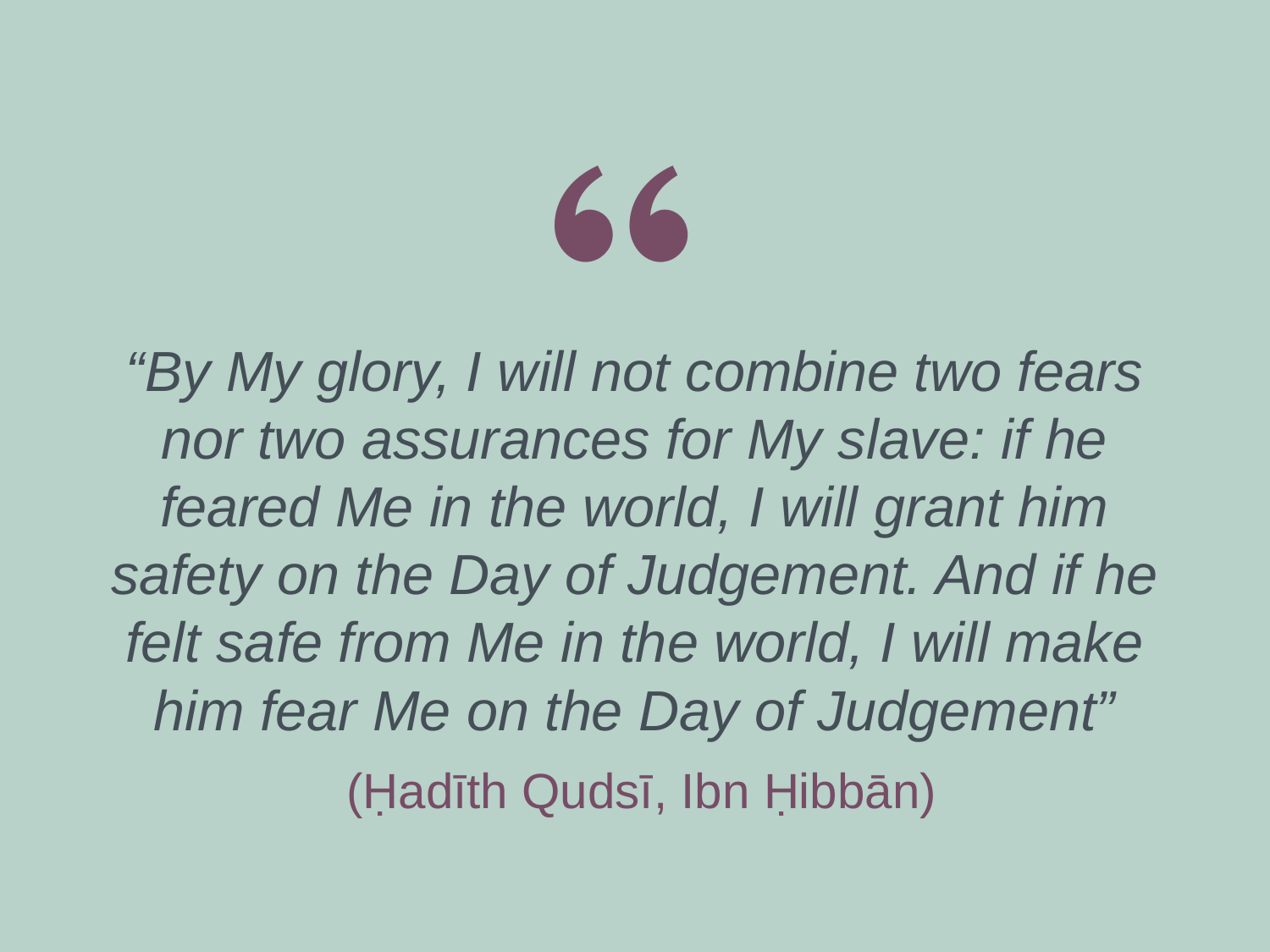

# “
“By My glory, I will not combine two fears nor two assurances for My slave: if he feared Me in the world, I will grant him safety on the Day of Judgement. And if he felt safe from Me in the world, I will make him fear Me on the Day of Judgement”
 (Ḥadīth Qudsī, Ibn Ḥibbān)